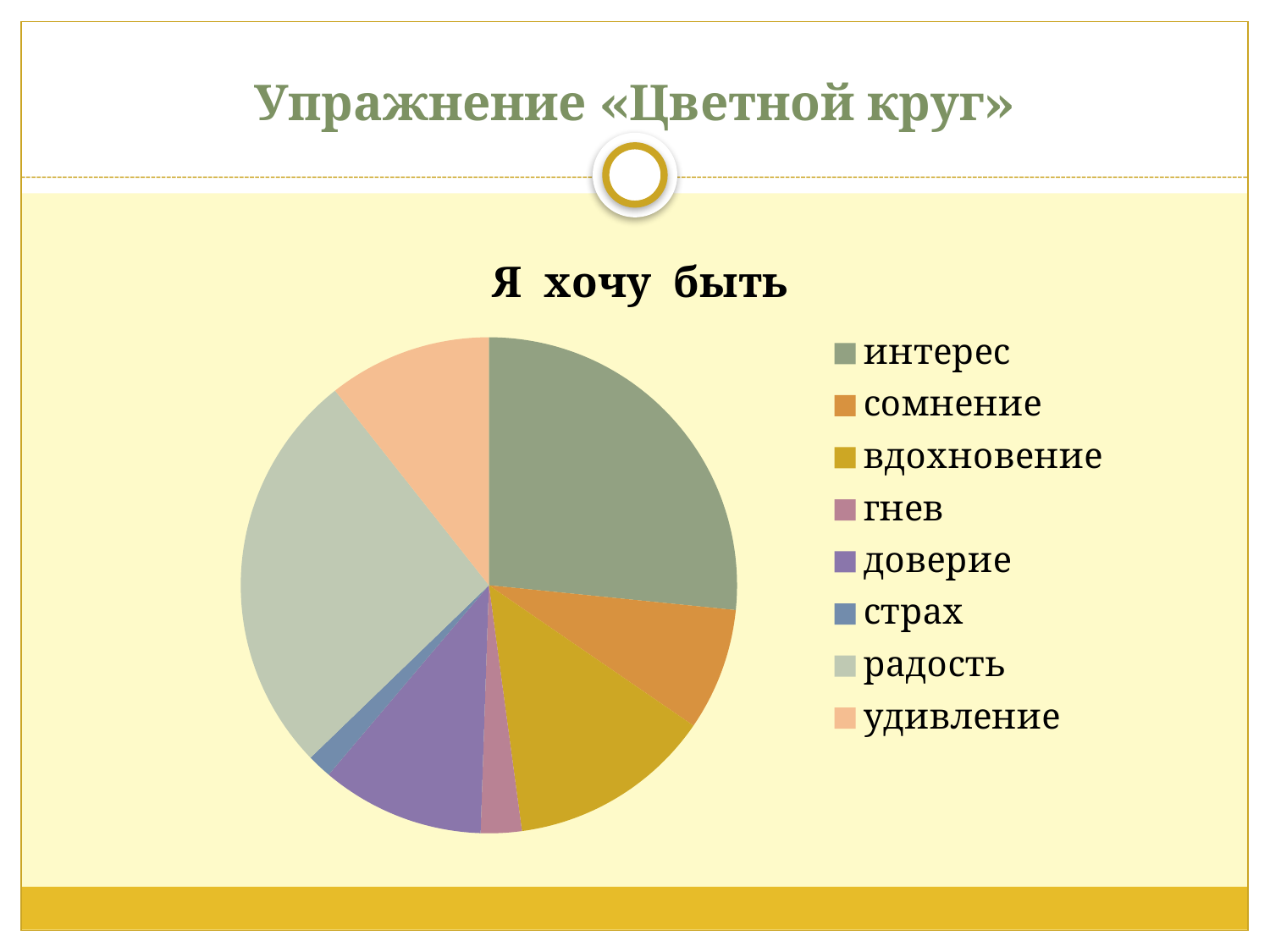

# Упражнение «Цветной круг»

### Chart: Я  хочу  быть

| Category | Я хочу быть |
|---|---|
| интерес | 5.0 |
| сомнение | 1.5 |
| вдохновение | 2.5 |
| гнев | 0.5 |
| доверие | 2.0 |
| страх | 0.3 |
| радость | 5.0 |
| удивление | 2.0 |